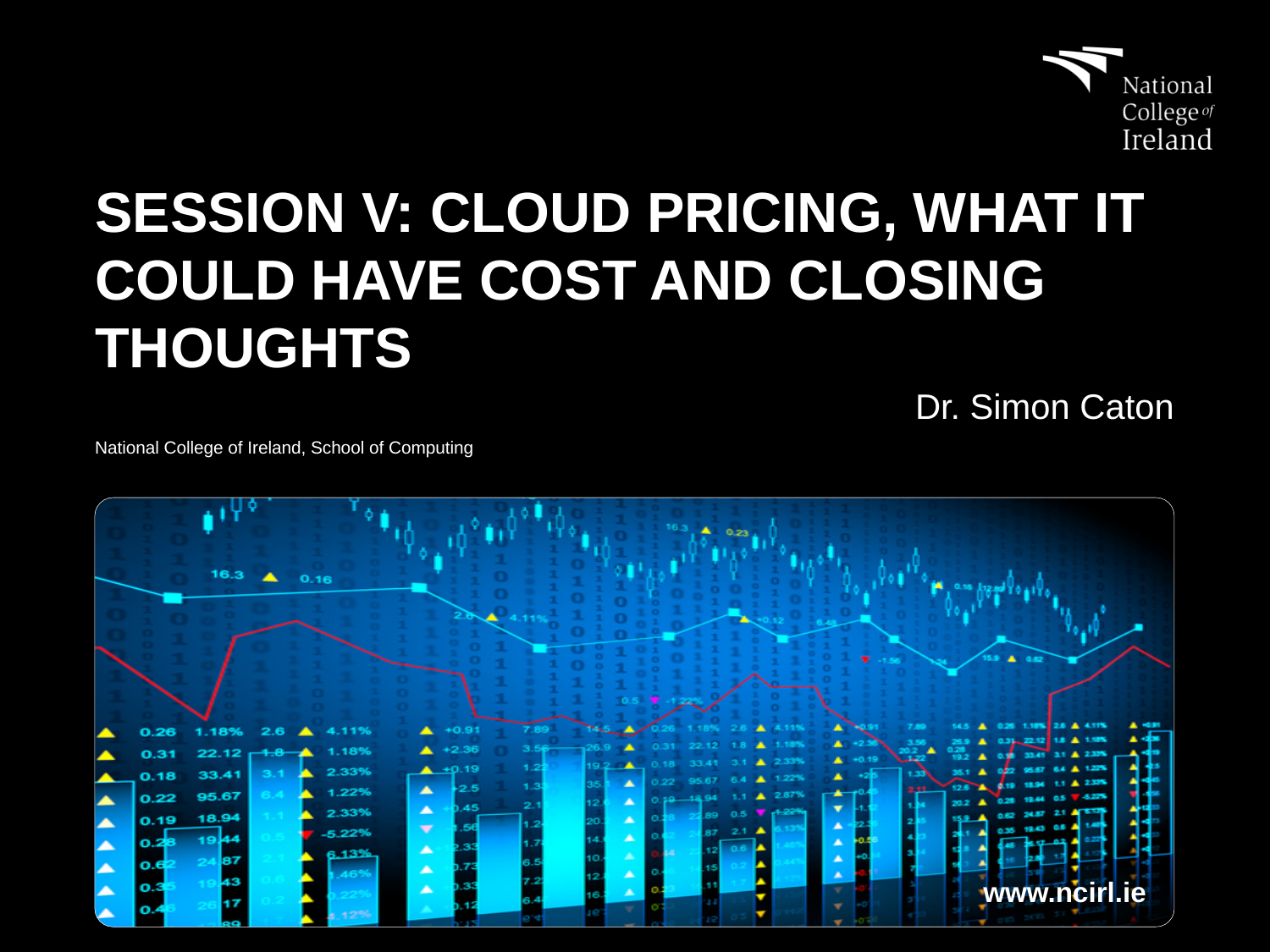

# Session V: Cloud Pricing, what it could have cost and closing thoughts
Dr. Simon Caton